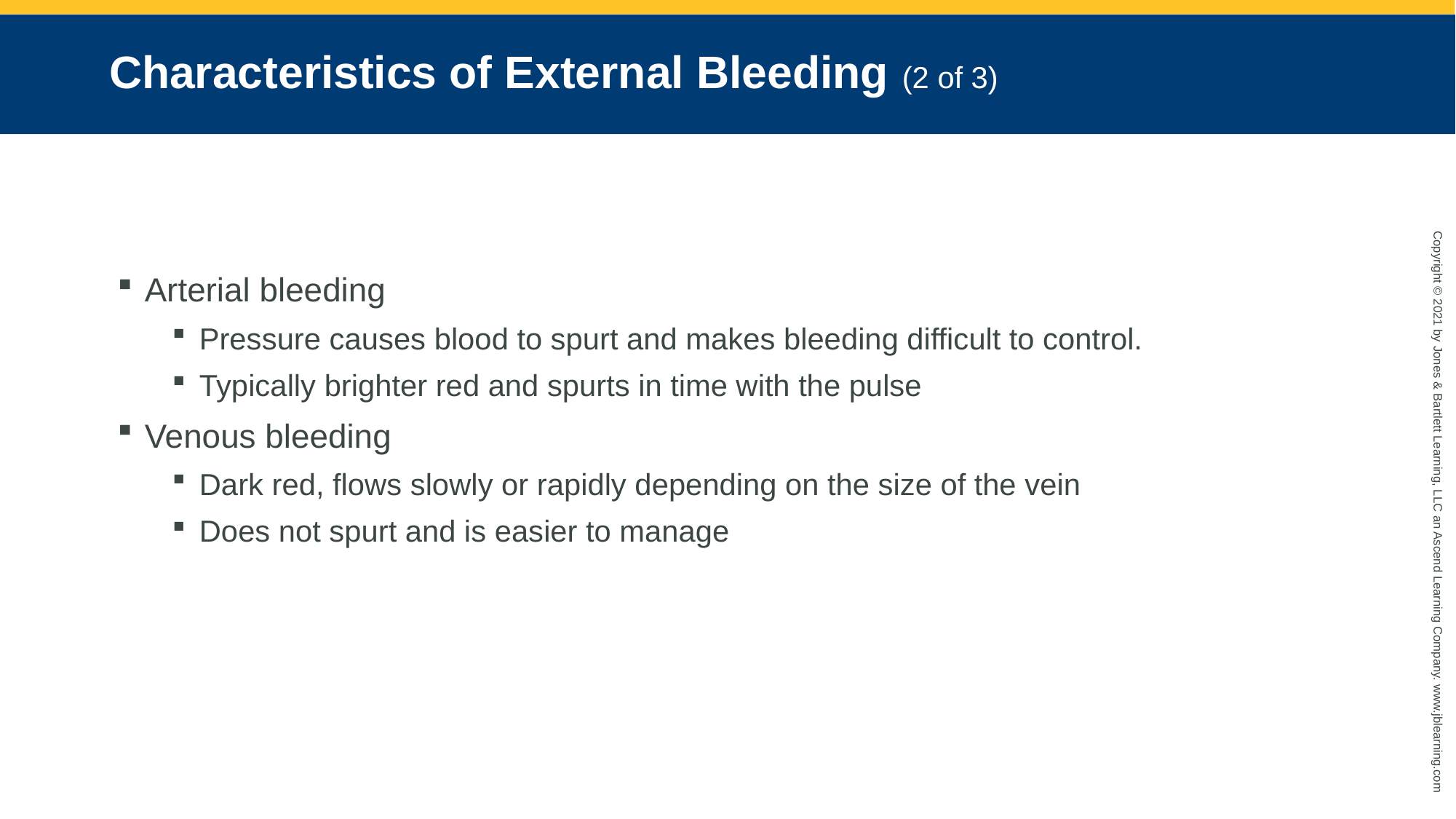

# Characteristics of External Bleeding (2 of 3)
Arterial bleeding
Pressure causes blood to spurt and makes bleeding difficult to control.
Typically brighter red and spurts in time with the pulse
Venous bleeding
Dark red, flows slowly or rapidly depending on the size of the vein
Does not spurt and is easier to manage